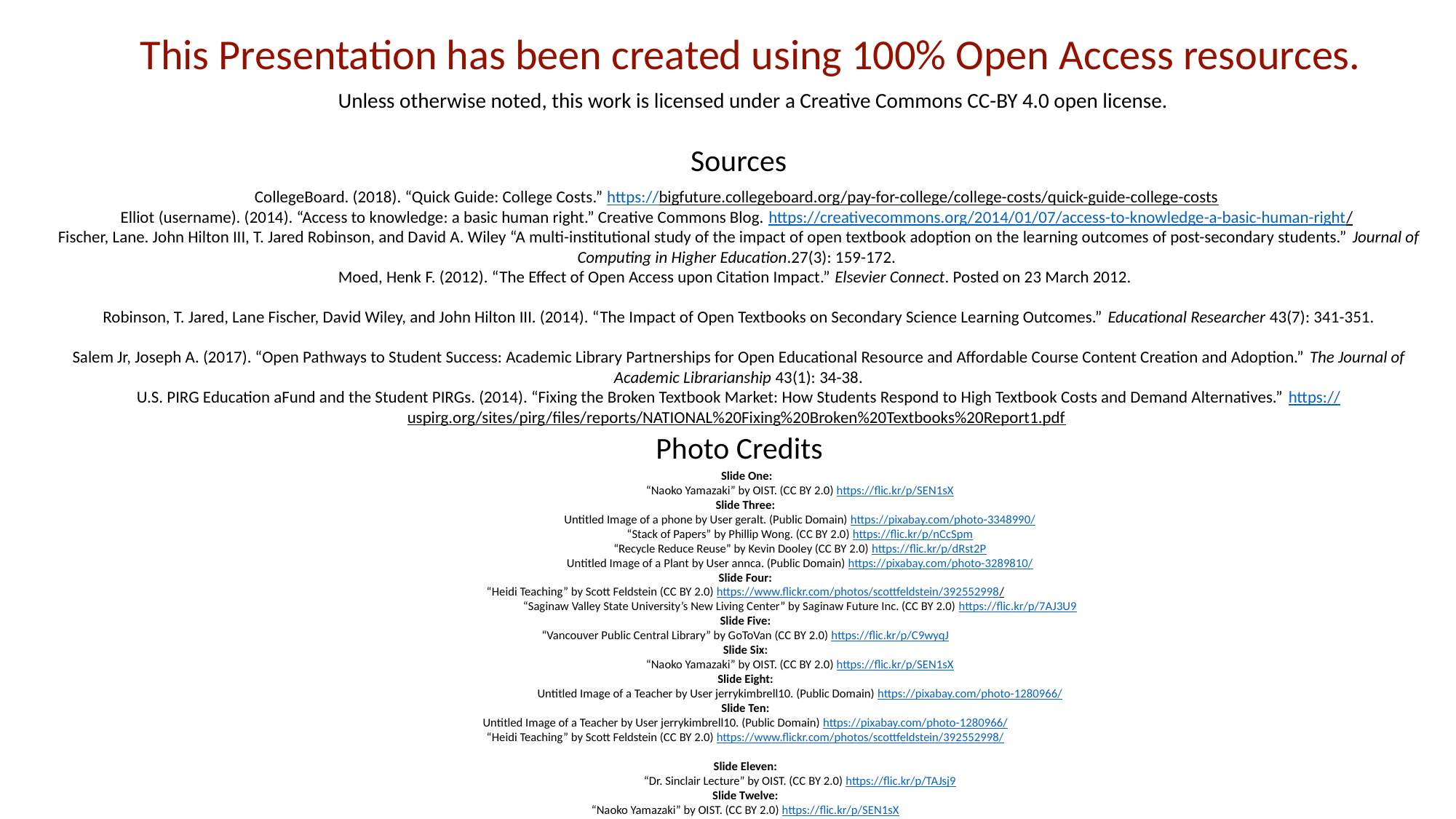

This Presentation has been created using 100% Open Access resources.
Unless otherwise noted, this work is licensed under a Creative Commons CC-BY 4.0 open license.
# Sources
CollegeBoard. (2018). “Quick Guide: College Costs.” https://bigfuture.collegeboard.org/pay-for-college/college-costs/quick-guide-college-costs
Elliot (username). (2014). “Access to knowledge: a basic human right.” Creative Commons Blog. https://creativecommons.org/2014/01/07/access-to-knowledge-a-basic-human-right/
Fischer, Lane. John Hilton III, T. Jared Robinson, and David A. Wiley “A multi-institutional study of the impact of open textbook adoption on the learning outcomes of post-secondary students.” Journal of Computing in Higher Education.27(3): 159-172.
Moed, Henk F. (2012). “The Effect of Open Access upon Citation Impact.” Elsevier Connect. Posted on 23 March 2012.

Robinson, T. Jared, Lane Fischer, David Wiley, and John Hilton III. (2014). “The Impact of Open Textbooks on Secondary Science Learning Outcomes.” Educational Researcher 43(7): 341-351.

Salem Jr, Joseph A. (2017). “Open Pathways to Student Success: Academic Library Partnerships for Open Educational Resource and Affordable Course Content Creation and Adoption.” The Journal of Academic Librarianship 43(1): 34-38.
U.S. PIRG Education aFund and the Student PIRGs. (2014). “Fixing the Broken Textbook Market: How Students Respond to High Textbook Costs and Demand Alternatives.” https://uspirg.org/sites/pirg/files/reports/NATIONAL%20Fixing%20Broken%20Textbooks%20Report1.pdf

Photo Credits
Slide One:
	“Naoko Yamazaki” by OIST. (CC BY 2.0) https://flic.kr/p/SEN1sX
Slide Three:
	Untitled Image of a phone by User geralt. (Public Domain) https://pixabay.com/photo-3348990/
	“Stack of Papers” by Phillip Wong. (CC BY 2.0) https://flic.kr/p/nCcSpm
	“Recycle Reduce Reuse” by Kevin Dooley (CC BY 2.0) https://flic.kr/p/dRst2P
	Untitled Image of a Plant by User annca. (Public Domain) https://pixabay.com/photo-3289810/
Slide Four:
“Heidi Teaching” by Scott Feldstein (CC BY 2.0) https://www.flickr.com/photos/scottfeldstein/392552998/
	“Saginaw Valley State University’s New Living Center” by Saginaw Future Inc. (CC BY 2.0) https://flic.kr/p/7AJ3U9
Slide Five:
“Vancouver Public Central Library” by GoToVan (CC BY 2.0) https://flic.kr/p/C9wyqJ
Slide Six:
	“Naoko Yamazaki” by OIST. (CC BY 2.0) https://flic.kr/p/SEN1sX
Slide Eight:
	Untitled Image of a Teacher by User jerrykimbrell10. (Public Domain) https://pixabay.com/photo-1280966/
Slide Ten:
Untitled Image of a Teacher by User jerrykimbrell10. (Public Domain) https://pixabay.com/photo-1280966/
“Heidi Teaching” by Scott Feldstein (CC BY 2.0) https://www.flickr.com/photos/scottfeldstein/392552998/

Slide Eleven:
	“Dr. Sinclair Lecture” by OIST. (CC BY 2.0) https://flic.kr/p/TAJsj9
Slide Twelve:
“Naoko Yamazaki” by OIST. (CC BY 2.0) https://flic.kr/p/SEN1sX